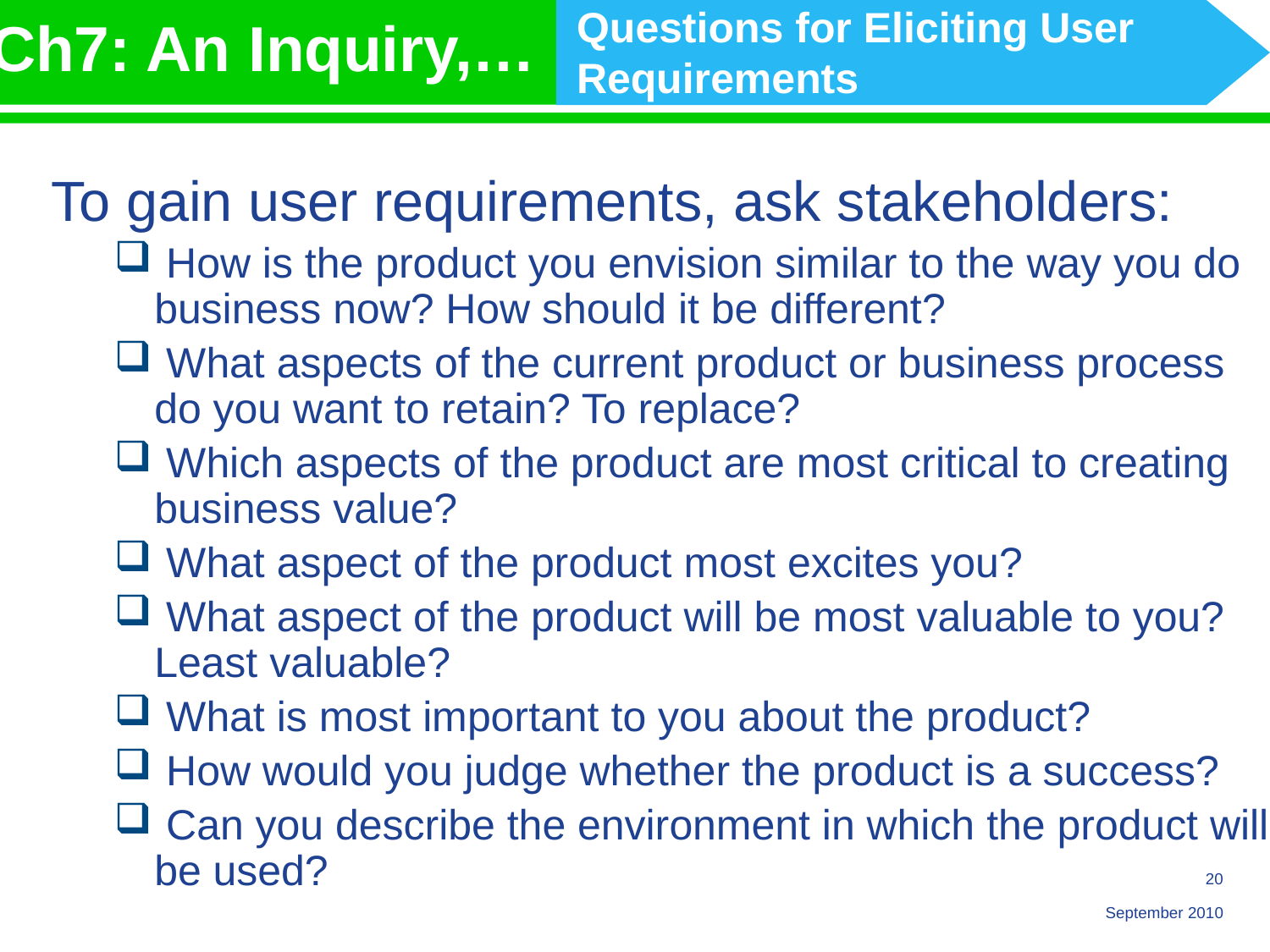

Questions for Eliciting User Requirements
Ch7: An Inquiry,…

To gain user requirements, ask stakeholders:
 How is the product you envision similar to the way you do business now? How should it be different?
 What aspects of the current product or business process do you want to retain? To replace?
 Which aspects of the product are most critical to creating business value?
 What aspect of the product most excites you?
 What aspect of the product will be most valuable to you? Least valuable?
 What is most important to you about the product?
 How would you judge whether the product is a success?
 Can you describe the environment in which the product will be used?